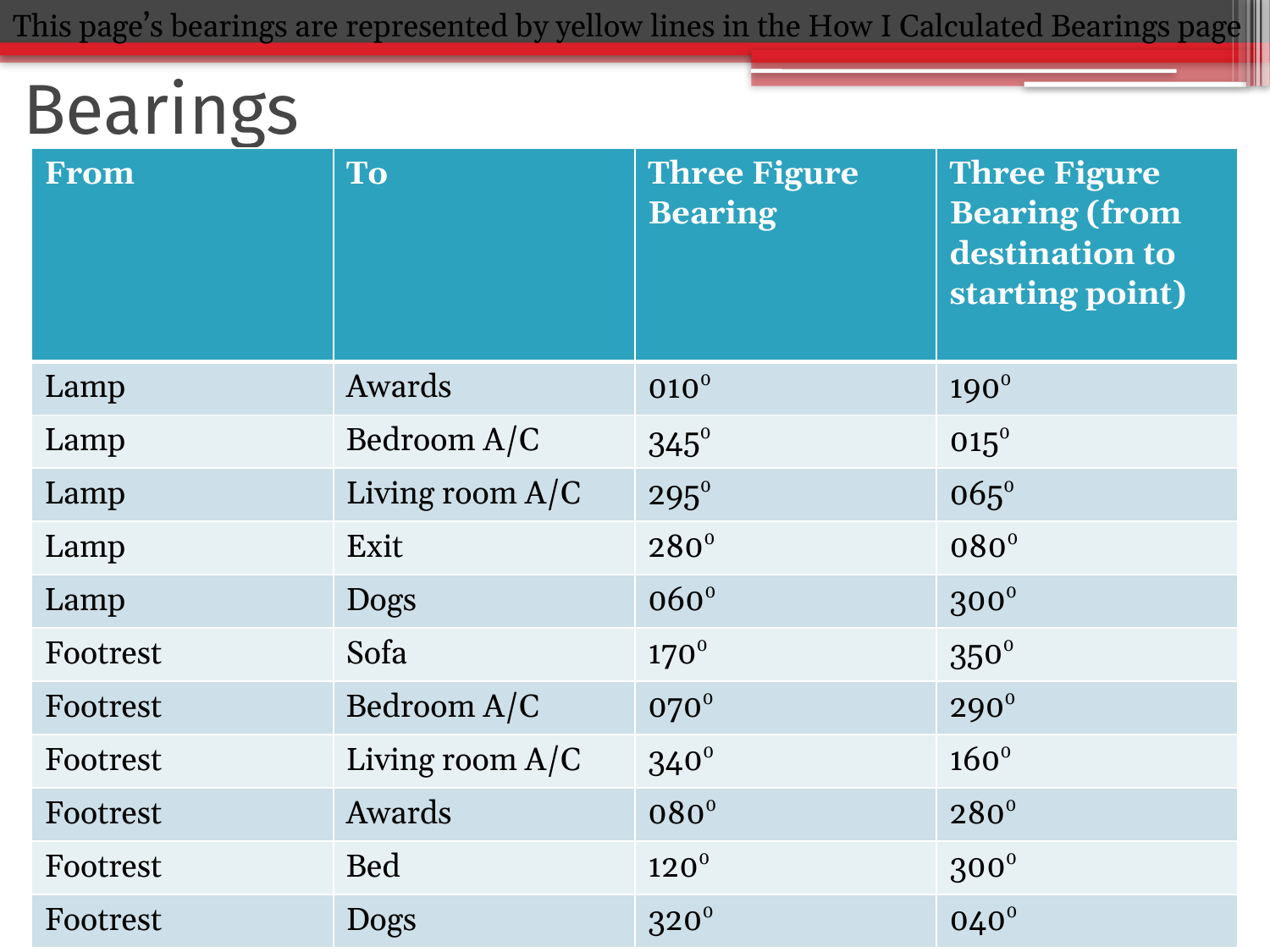

This page’s bearings are represented by yellow lines in the How I Calculated Bearings page
# Bearings
| From | To | Three Figure Bearing | Three Figure Bearing (from destination to starting point) |
| --- | --- | --- | --- |
| Lamp | Awards | 0100 | 1900 |
| Lamp | Bedroom A/C | 3450 | 0150 |
| Lamp | Living room A/C | 2950 | 0650 |
| Lamp | Exit | 2800 | 0800 |
| Lamp | Dogs | 0600 | 3000 |
| Footrest | Sofa | 1700 | 3500 |
| Footrest | Bedroom A/C | 0700 | 2900 |
| Footrest | Living room A/C | 3400 | 1600 |
| Footrest | Awards | 0800 | 2800 |
| Footrest | Bed | 1200 | 3000 |
| Footrest | Dogs | 3200 | 0400 |